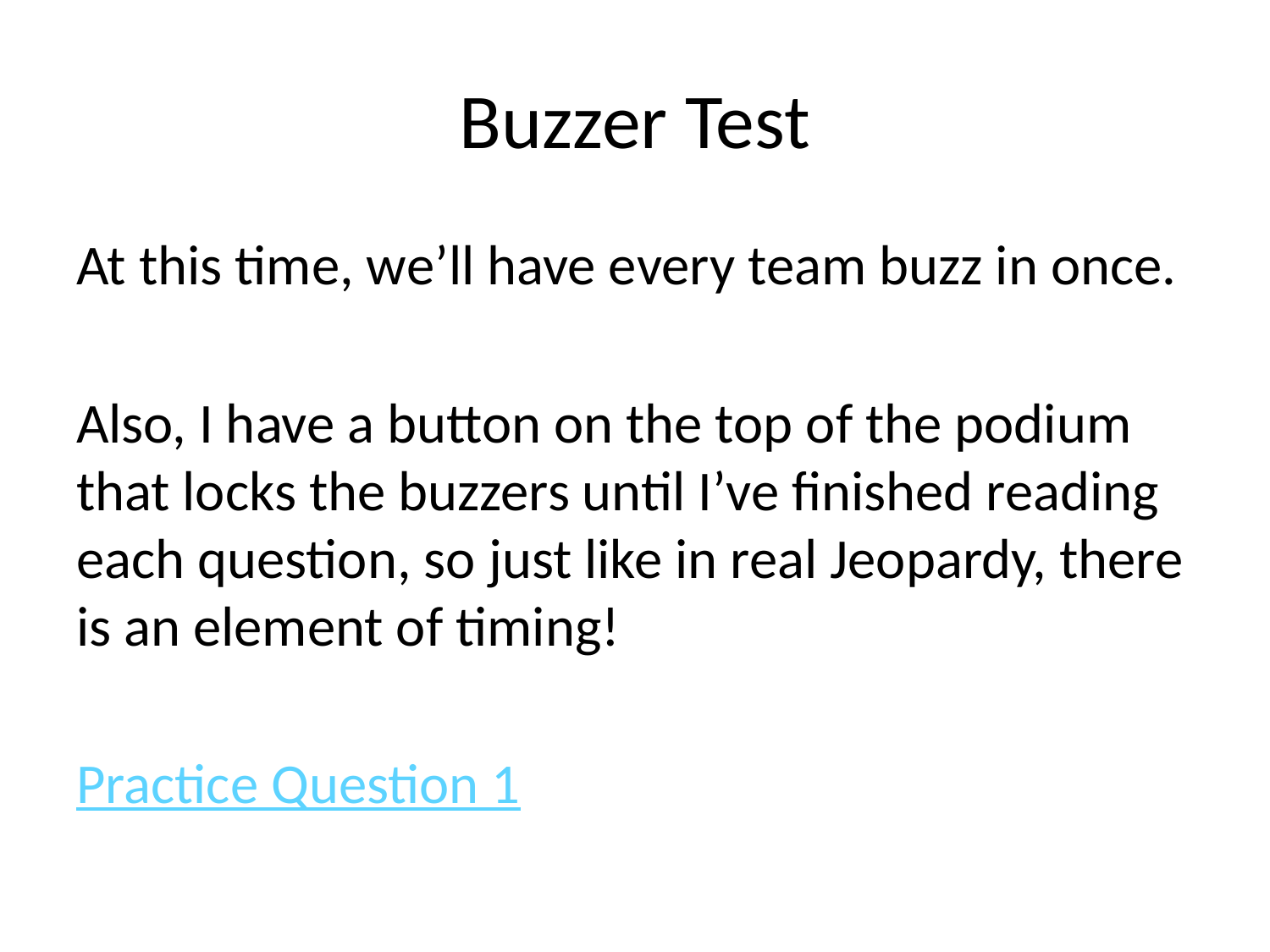

# Buzzer Test
At this time, we’ll have every team buzz in once.

Also, I have a button on the top of the podium that locks the buzzers until I’ve finished reading each question, so just like in real Jeopardy, there is an element of timing!

Practice Question 1